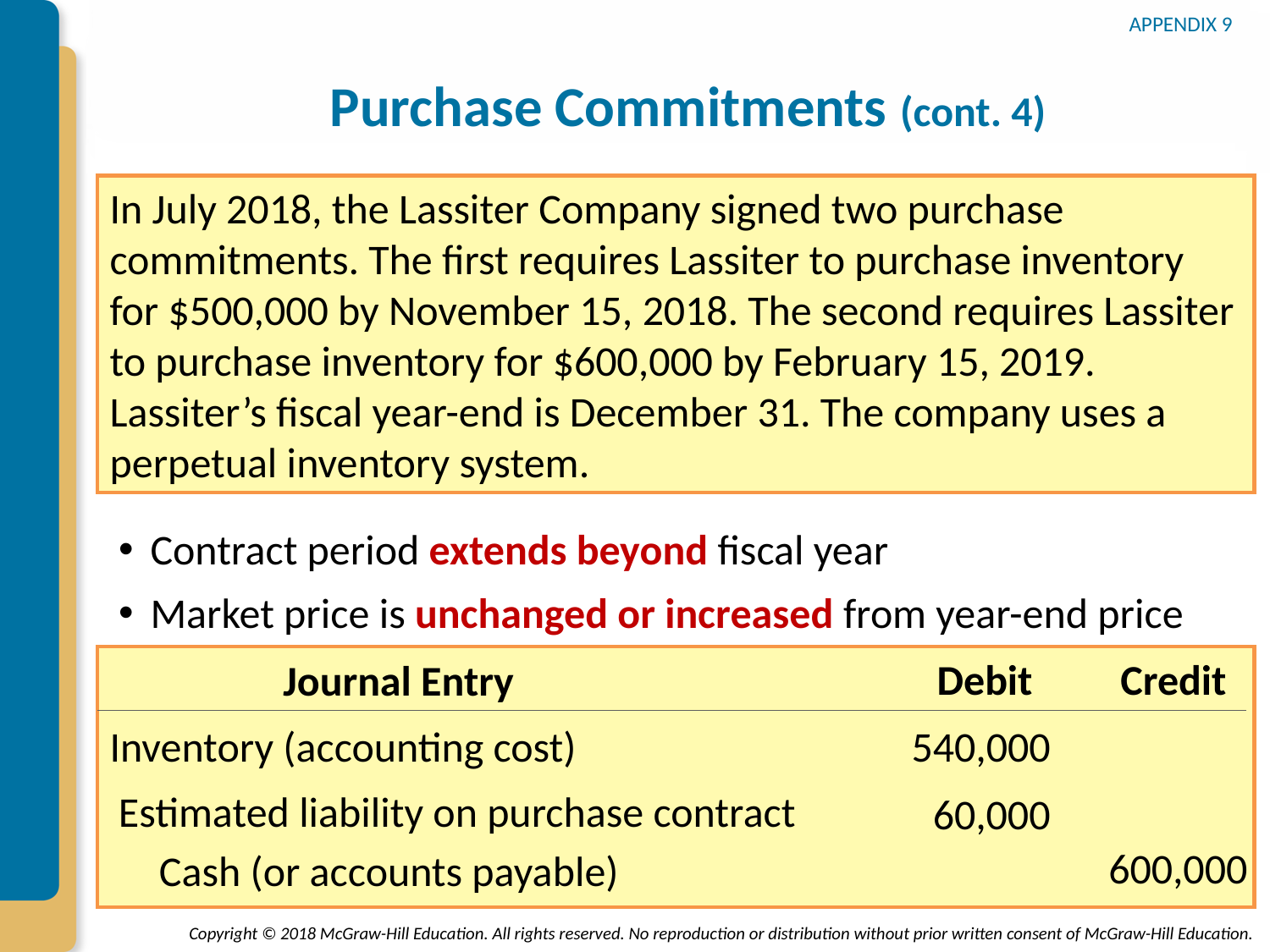

# Purchase Commitments (cont. 4)
APPENDIX 9
In July 2018, the Lassiter Company signed two purchase commitments. The first requires Lassiter to purchase inventory for $500,000 by November 15, 2018. The second requires Lassiter to purchase inventory for $600,000 by February 15, 2019. Lassiter’s fiscal year-end is December 31. The company uses a perpetual inventory system.

Contract period extends beyond fiscal year
Market price is unchanged or increased from year-end price
Debit
Credit

Journal Entry
Inventory (accounting cost)
540,000
Estimated liability on purchase contract
60,000
600,000
Cash (or accounts payable)